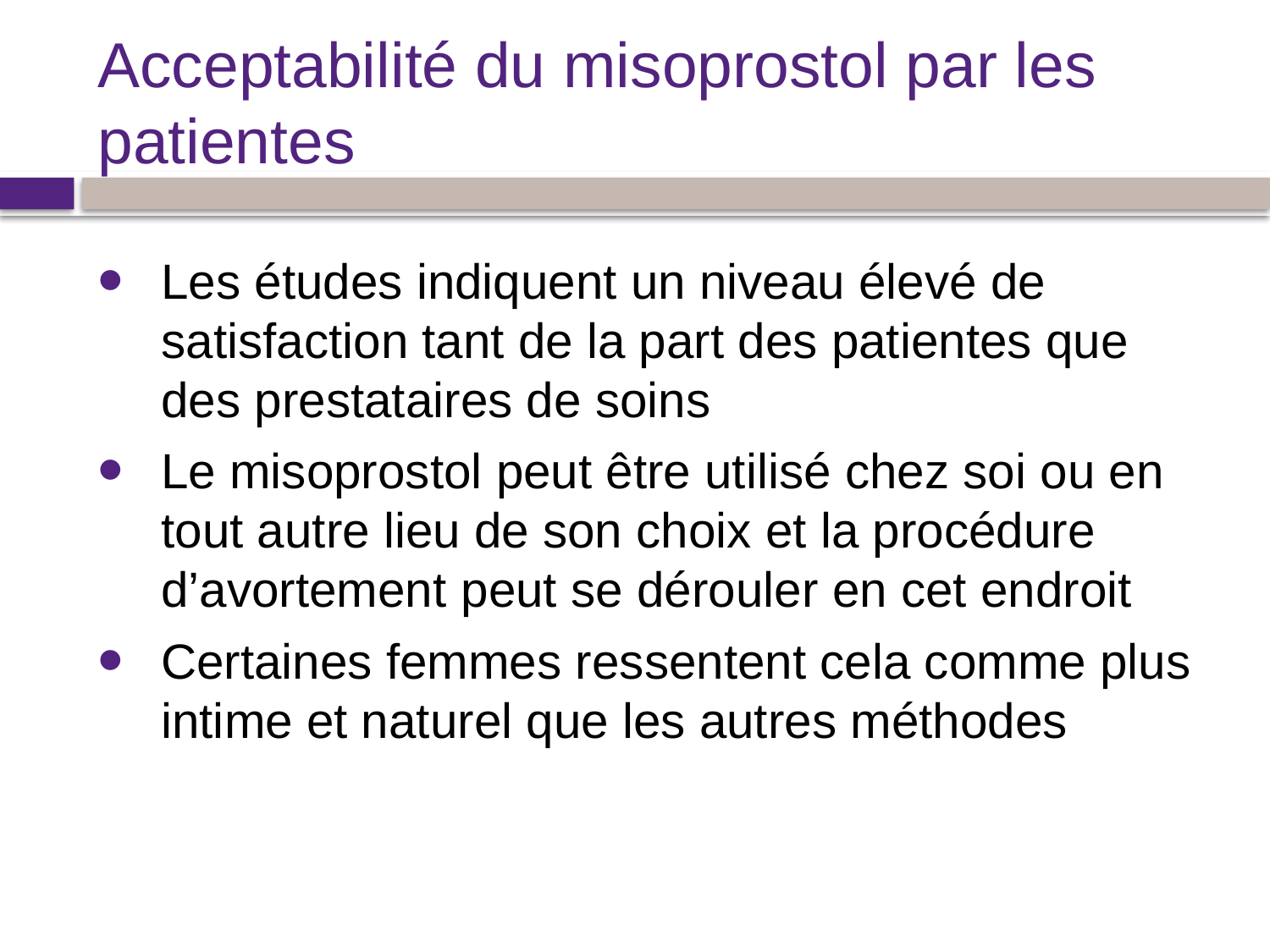

# Acceptabilité du misoprostol par les patientes
Les études indiquent un niveau élevé de satisfaction tant de la part des patientes que des prestataires de soins
Le misoprostol peut être utilisé chez soi ou en tout autre lieu de son choix et la procédure d’avortement peut se dérouler en cet endroit
Certaines femmes ressentent cela comme plus intime et naturel que les autres méthodes